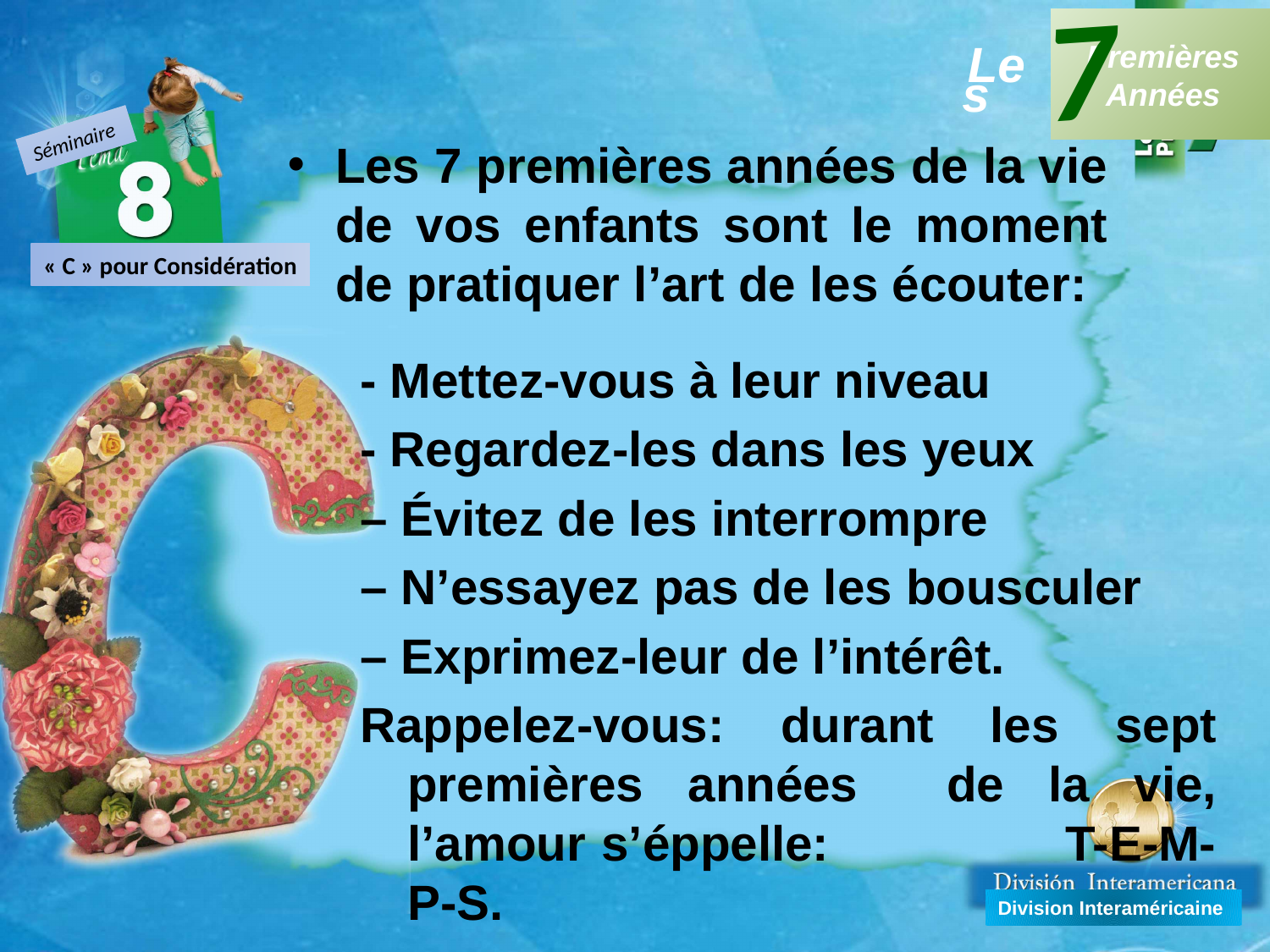

7
Premières
Années
Les
Séminaire
Les 7 premières années de la vie de vos enfants sont le moment de pratiquer l’art de les écouter:

« C » pour Considération
- Mettez-vous à leur niveau
- Regardez-les dans les yeux
– Évitez de les interrompre
– N’essayez pas de les bousculer
– Exprimez-leur de l’intérêt.
Rappelez-vous: durant les sept premières années  de la vie, l’amour s’éppelle:               T-E-M-P-S.

Division Interaméricaine